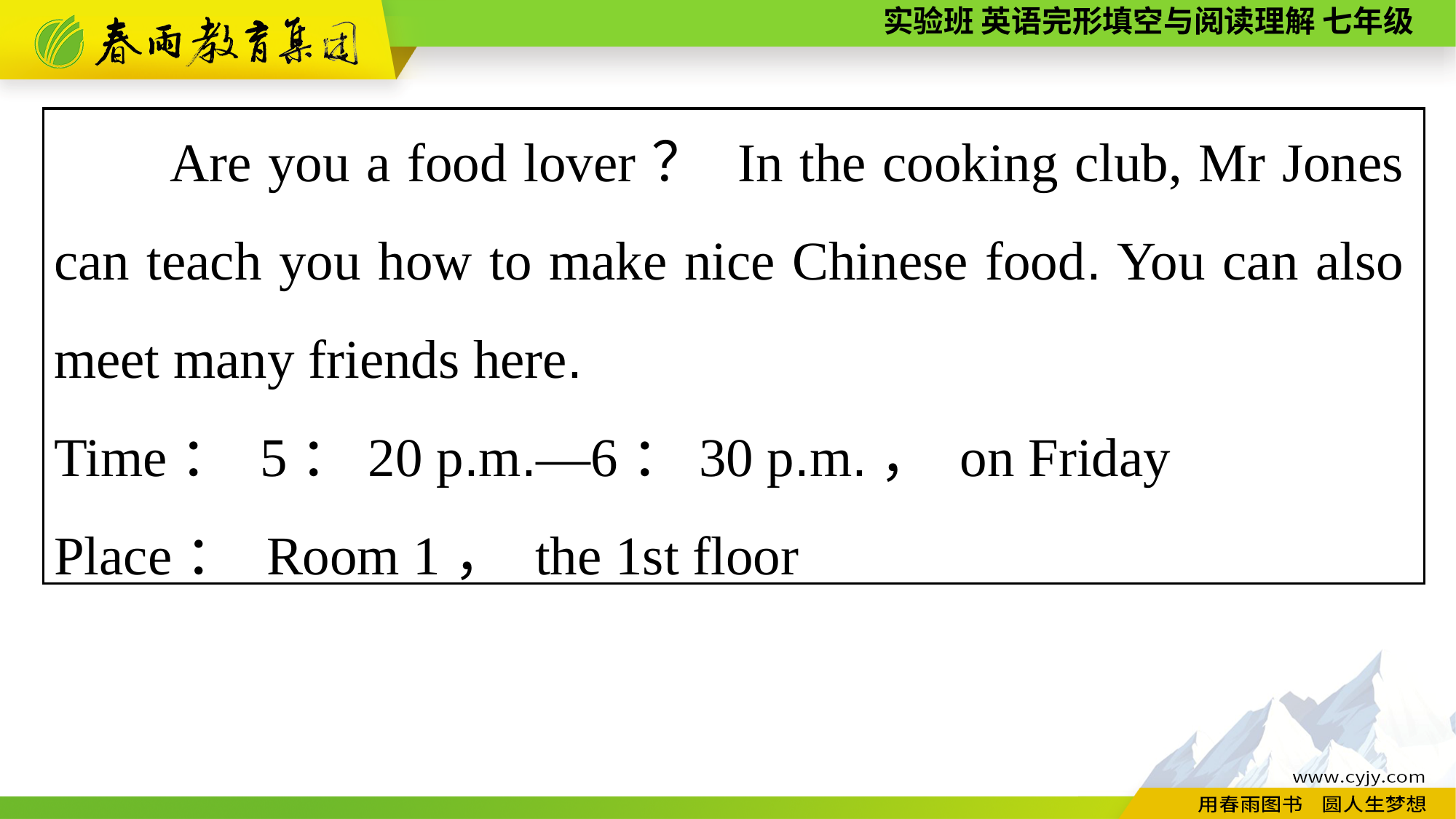

Are you a food lover？ In the cooking club, Mr Jones can teach you how to make nice Chinese food. You can also meet many friends here.
Time： 5：20 p.m.—6：30 p.m.， on Friday
Place： Room 1， the 1st floor